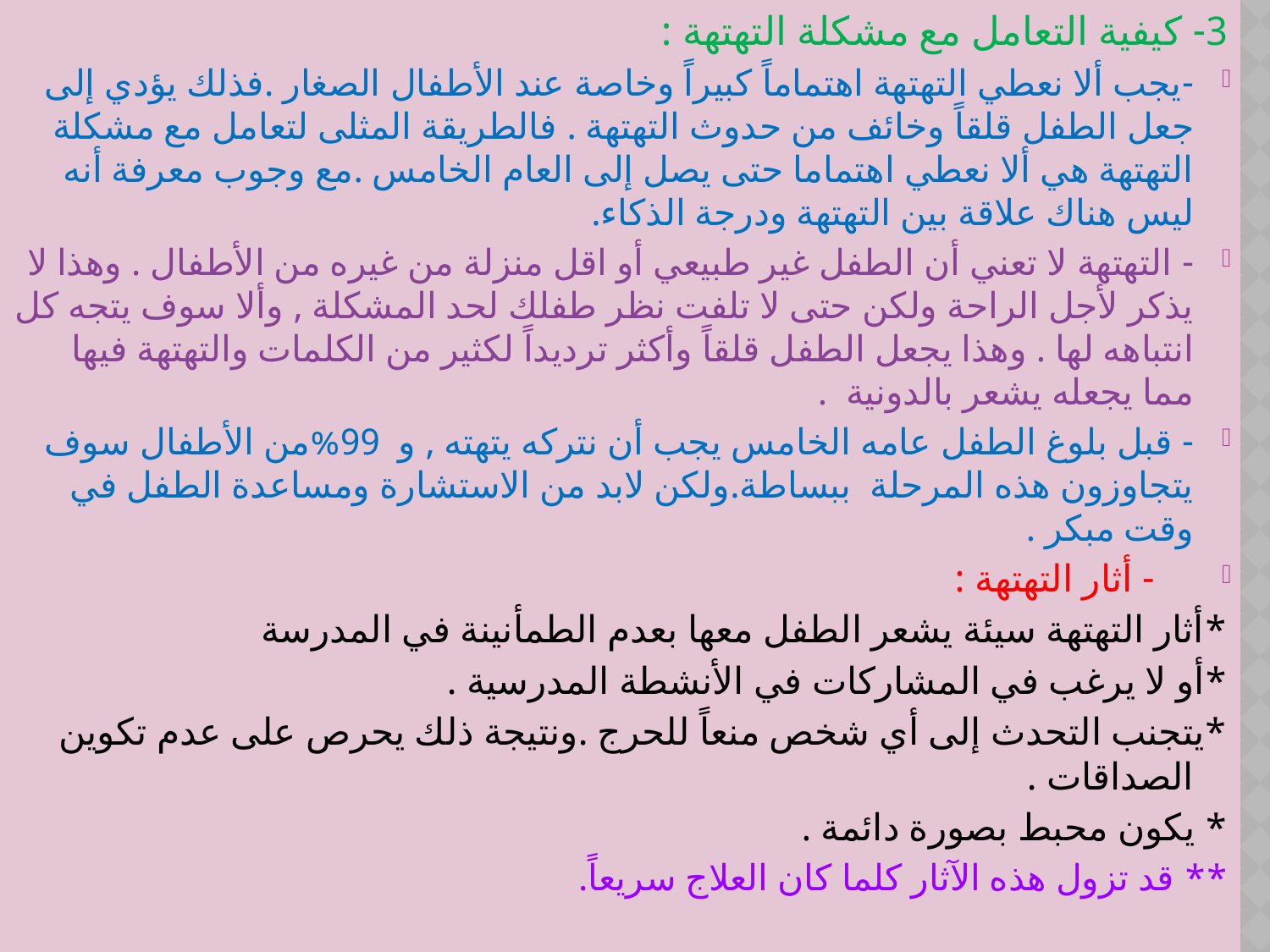

3- كيفية التعامل مع مشكلة التهتهة :
-يجب ألا نعطي التهتهة اهتماماً كبيراً وخاصة عند الأطفال الصغار .فذلك يؤدي إلى جعل الطفل قلقاً وخائف من حدوث التهتهة . فالطريقة المثلى لتعامل مع مشكلة التهتهة هي ألا نعطي اهتماما حتى يصل إلى العام الخامس .مع وجوب معرفة أنه ليس هناك علاقة بين التهتهة ودرجة الذكاء.
- التهتهة لا تعني أن الطفل غير طبيعي أو اقل منزلة من غيره من الأطفال . وهذا لا يذكر لأجل الراحة ولكن حتى لا تلفت نظر طفلك لحد المشكلة , وألا سوف يتجه كل انتباهه لها . وهذا يجعل الطفل قلقاً وأكثر ترديداً لكثير من الكلمات والتهتهة فيها مما يجعله يشعر بالدونية  .
- قبل بلوغ الطفل عامه الخامس يجب أن نتركه يتهته , و  99%من الأطفال سوف يتجاوزون هذه المرحلة  ببساطة.ولكن لابد من الاستشارة ومساعدة الطفل في وقت مبكر .
    - أثار التهتهة :
*أثار التهتهة سيئة يشعر الطفل معها بعدم الطمأنينة في المدرسة
*أو لا يرغب في المشاركات في الأنشطة المدرسية .
*يتجنب التحدث إلى أي شخص منعاً للحرج .ونتيجة ذلك يحرص على عدم تكوين الصداقات .
* يكون محبط بصورة دائمة .
** قد تزول هذه الآثار كلما كان العلاج سريعاً.